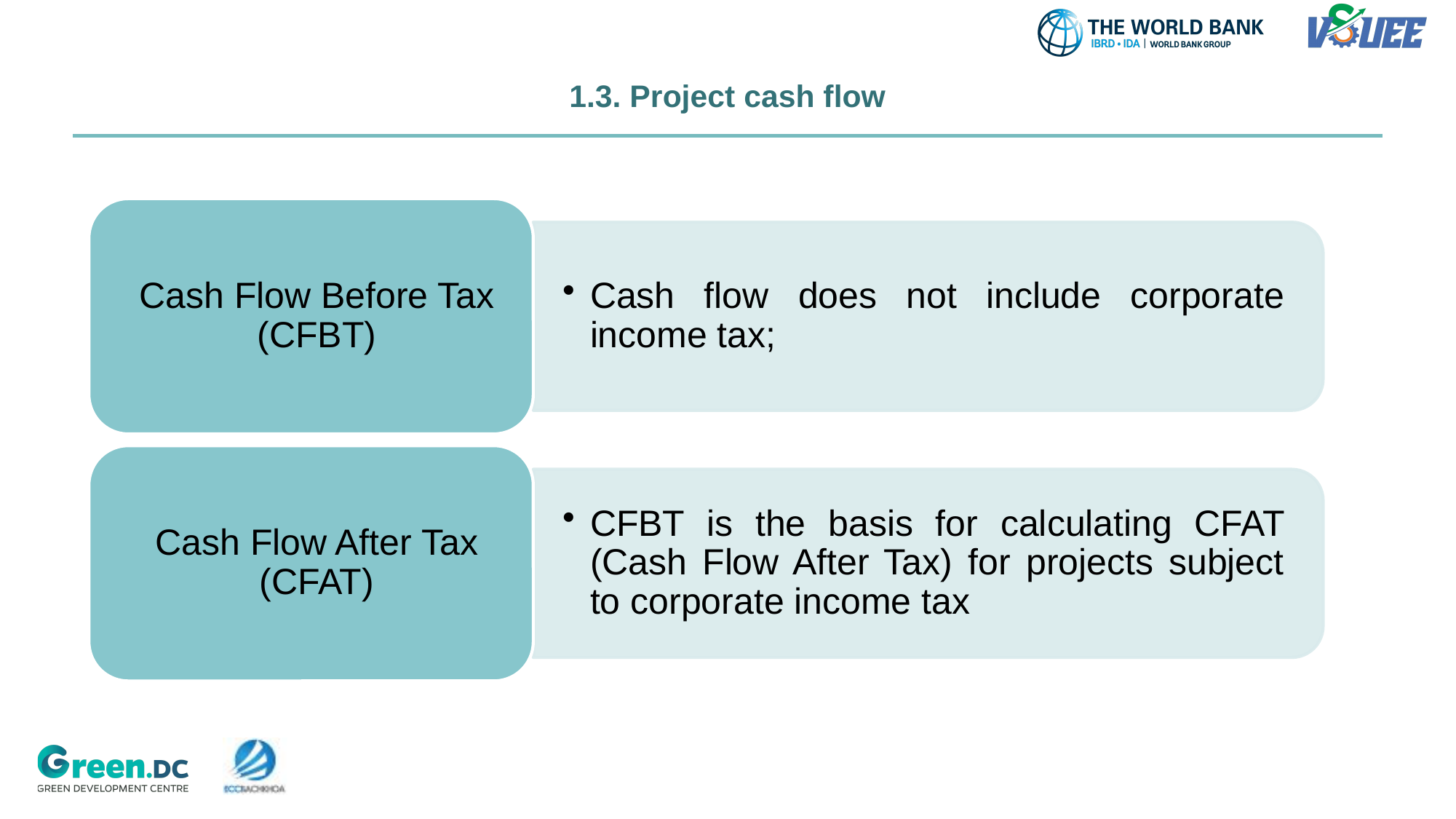

# 1.3. Project cash flow
Cash flow does not include corporate income tax;
Cash Flow Before Tax (CFBT)
CFBT is the basis for calculating CFAT (Cash Flow After Tax) for projects subject to corporate income tax
Cash Flow After Tax (CFAT)